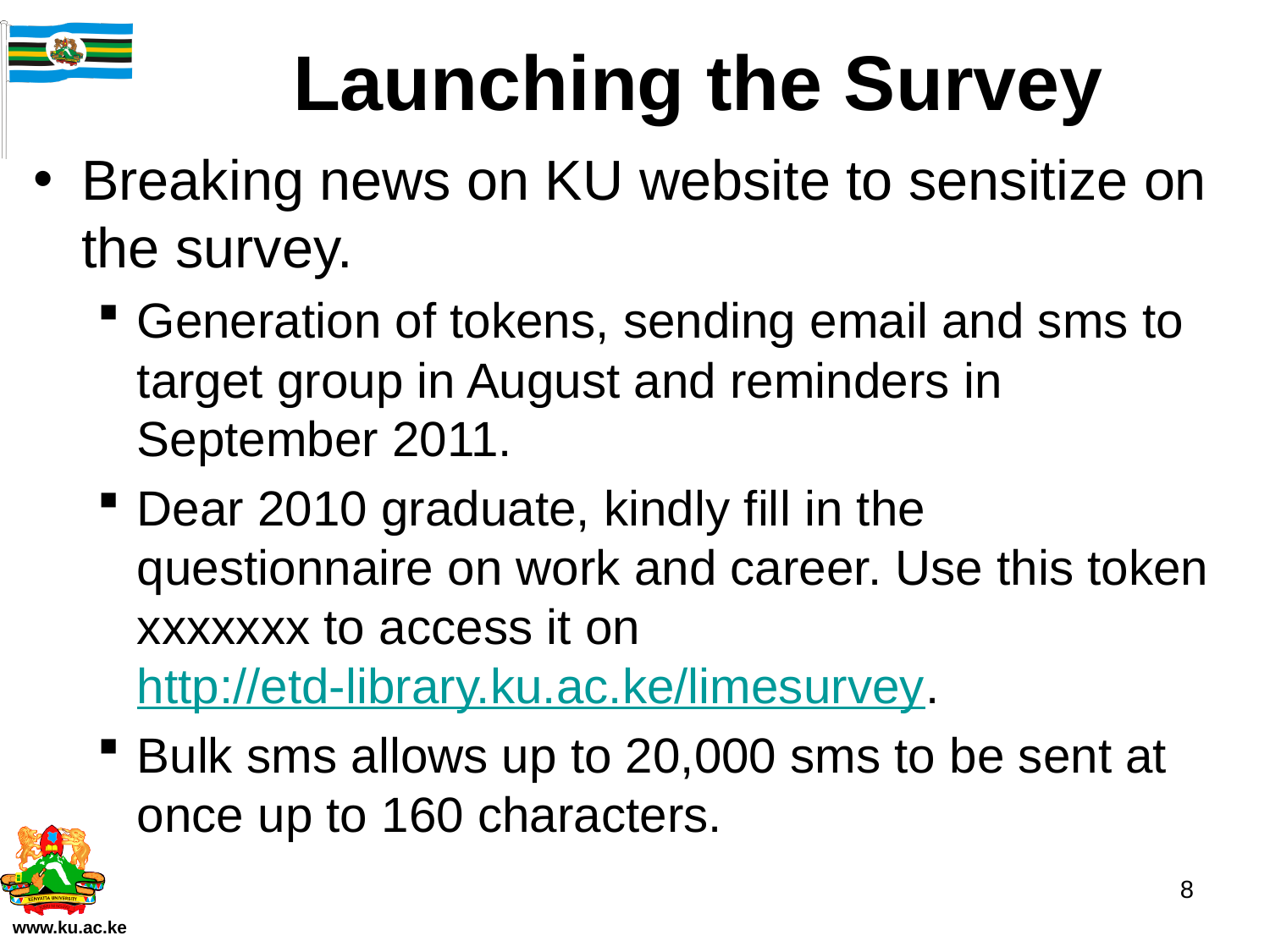

# Launching the Survey
Breaking news on KU website to sensitize on the survey.
Generation of tokens, sending email and sms to target group in August and reminders in September 2011.
Dear 2010 graduate, kindly fill in the questionnaire on work and career. Use this token xxxxxxx to access it on http://etd-library.ku.ac.ke/limesurvey.
Bulk sms allows up to 20,000 sms to be sent at once up to 160 characters.

8